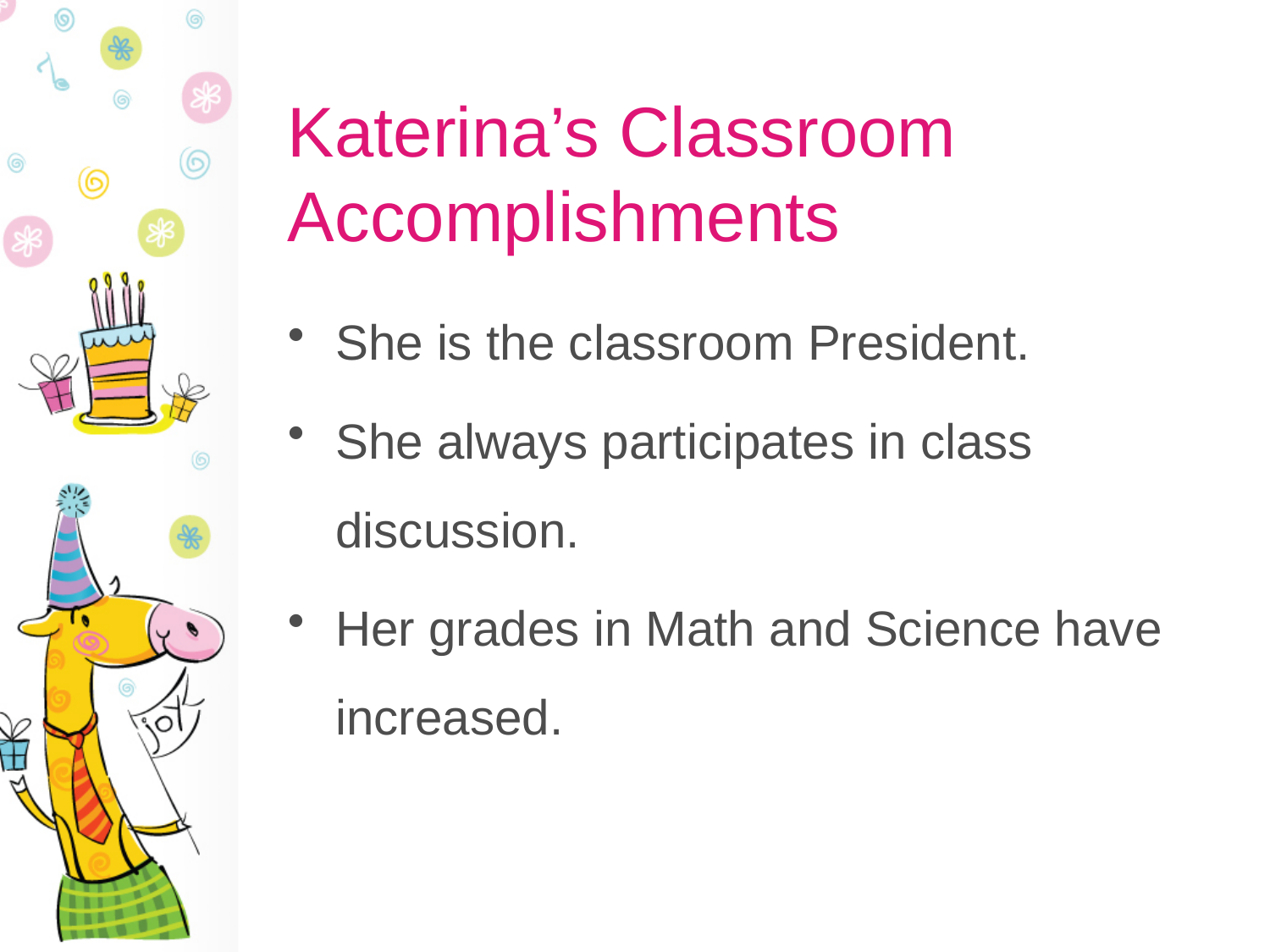

# Katerina’s Classroom Accomplishments
She is the classroom President.
She always participates in class discussion.
Her grades in Math and Science have increased.